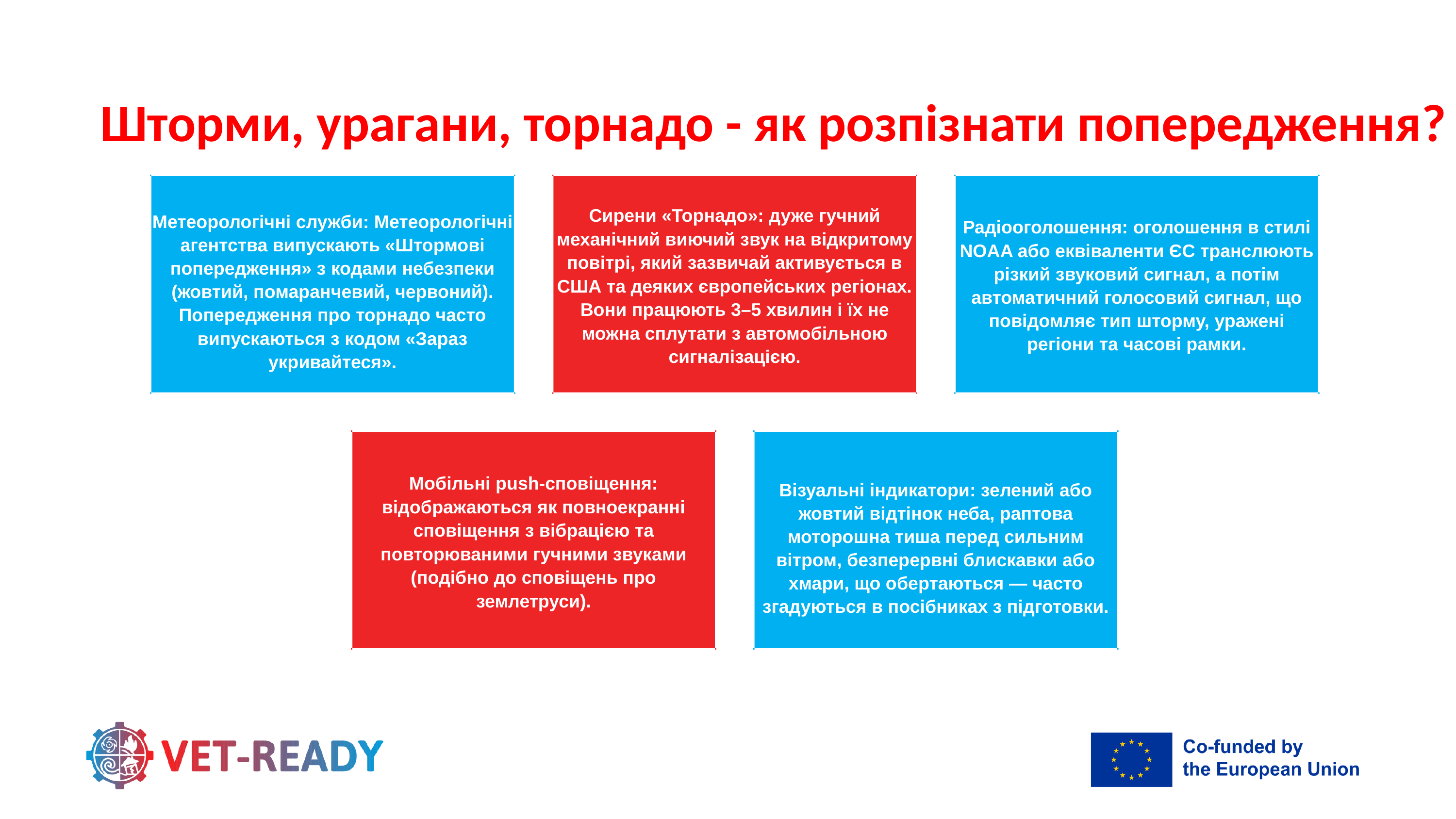

Шторми, урагани, торнадо - як розпізнати попередження?

Метеорологічні служби: Метеорологічні агентства випускають «Штормові попередження» з кодами небезпеки (жовтий, помаранчевий, червоний). Попередження про торнадо часто випускаються з кодом «Зараз укривайтеся».

Сирени «Торнадо»: дуже гучний механічний виючий звук на відкритому повітрі, який зазвичай активується в США та деяких європейських регіонах. Вони працюють 3–5 хвилин і їх не можна сплутати з автомобільною сигналізацією.

Радіооголошення: оголошення в стилі NOAA або еквіваленти ЄС транслюють різкий звуковий сигнал, а потім автоматичний голосовий сигнал, що повідомляє тип шторму, уражені регіони та часові рамки.

Мобільні push-сповіщення: відображаються як повноекранні сповіщення з вібрацією та повторюваними гучними звуками (подібно до сповіщень про землетруси).

Візуальні індикатори: зелений або жовтий відтінок неба, раптова моторошна тиша перед сильним вітром, безперервні блискавки або хмари, що обертаються — часто згадуються в посібниках з підготовки.